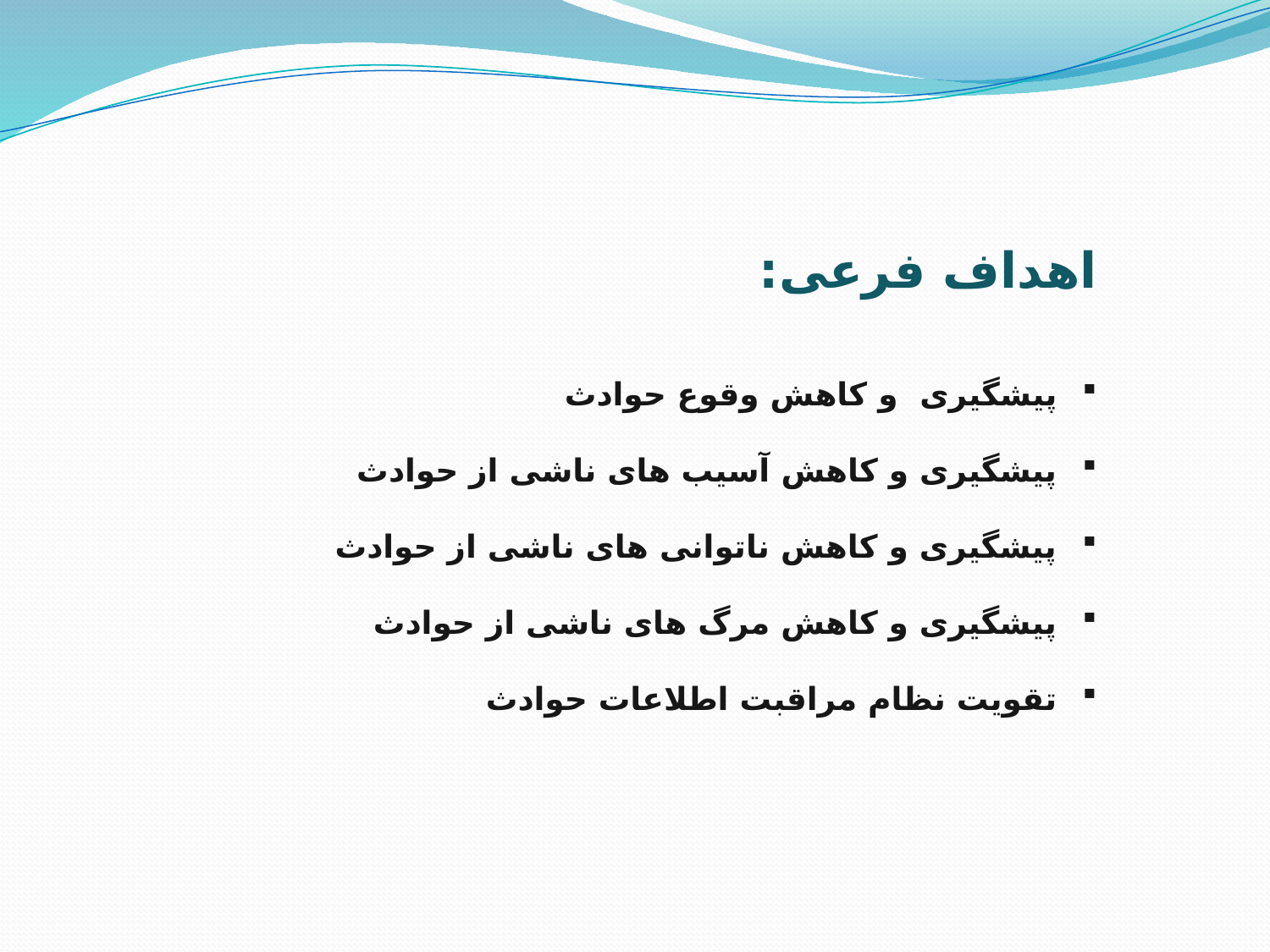

اهداف فرعی:

پیشگیری  و کاهش وقوع حوادث

پیشگیری و کاهش آسیب های ناشی از حوادث

پیشگیری و کاهش ناتوانی های ناشی از حوادث

پیشگیری و کاهش مرگ های ناشی از حوادث

تقویت نظام مراقبت اطلاعات حوادث